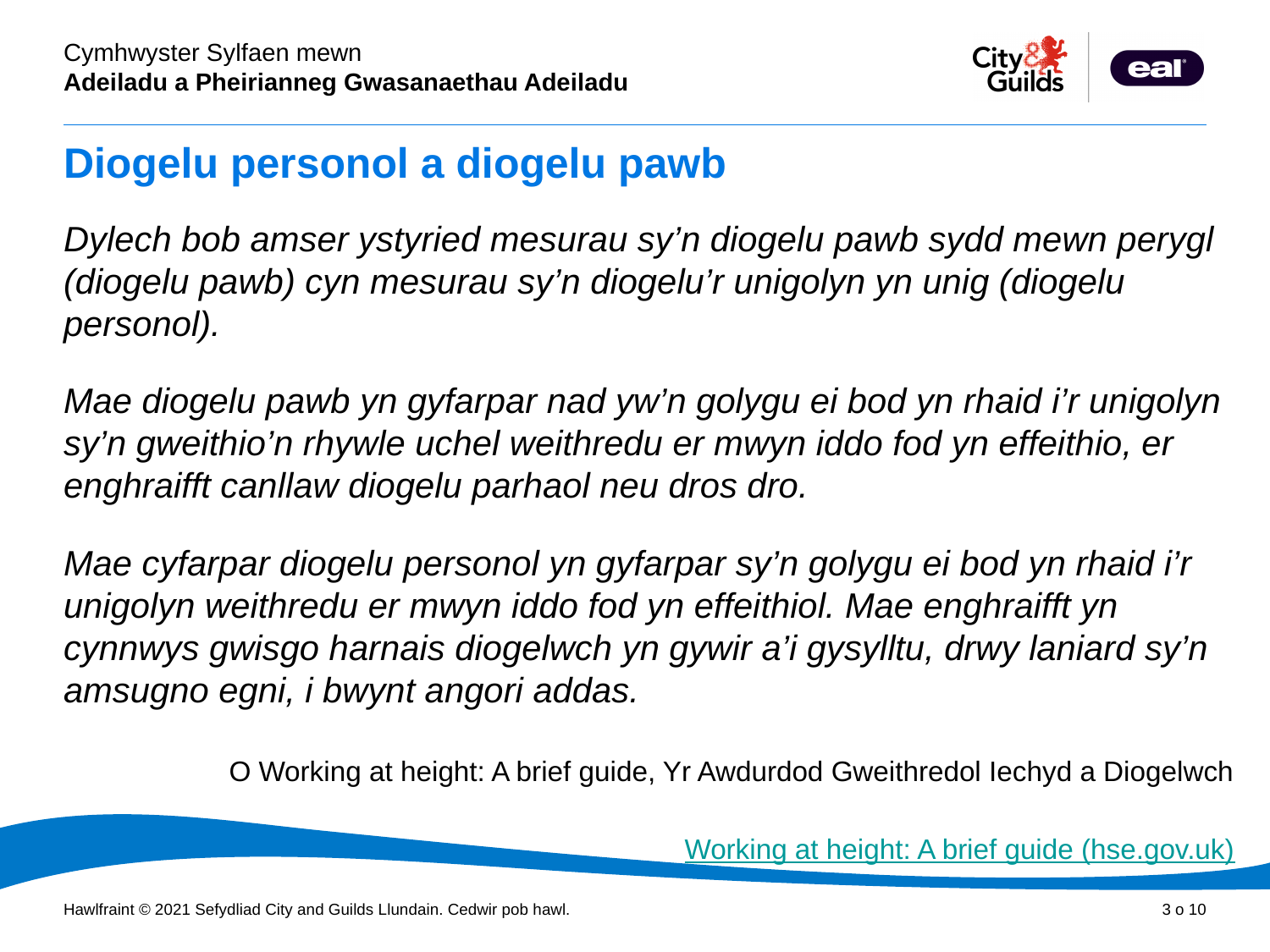

# Diogelu personol a diogelu pawb
Dylech bob amser ystyried mesurau sy’n diogelu pawb sydd mewn perygl (diogelu pawb) cyn mesurau sy’n diogelu’r unigolyn yn unig (diogelu personol).
Mae diogelu pawb yn gyfarpar nad yw’n golygu ei bod yn rhaid i’r unigolyn sy’n gweithio’n rhywle uchel weithredu er mwyn iddo fod yn effeithio, er enghraifft canllaw diogelu parhaol neu dros dro.
Mae cyfarpar diogelu personol yn gyfarpar sy’n golygu ei bod yn rhaid i’r unigolyn weithredu er mwyn iddo fod yn effeithiol. Mae enghraifft yn cynnwys gwisgo harnais diogelwch yn gywir a’i gysylltu, drwy laniard sy’n amsugno egni, i bwynt angori addas.
O Working at height: A brief guide, Yr Awdurdod Gweithredol Iechyd a Diogelwch
Working at height: A brief guide (hse.gov.uk)